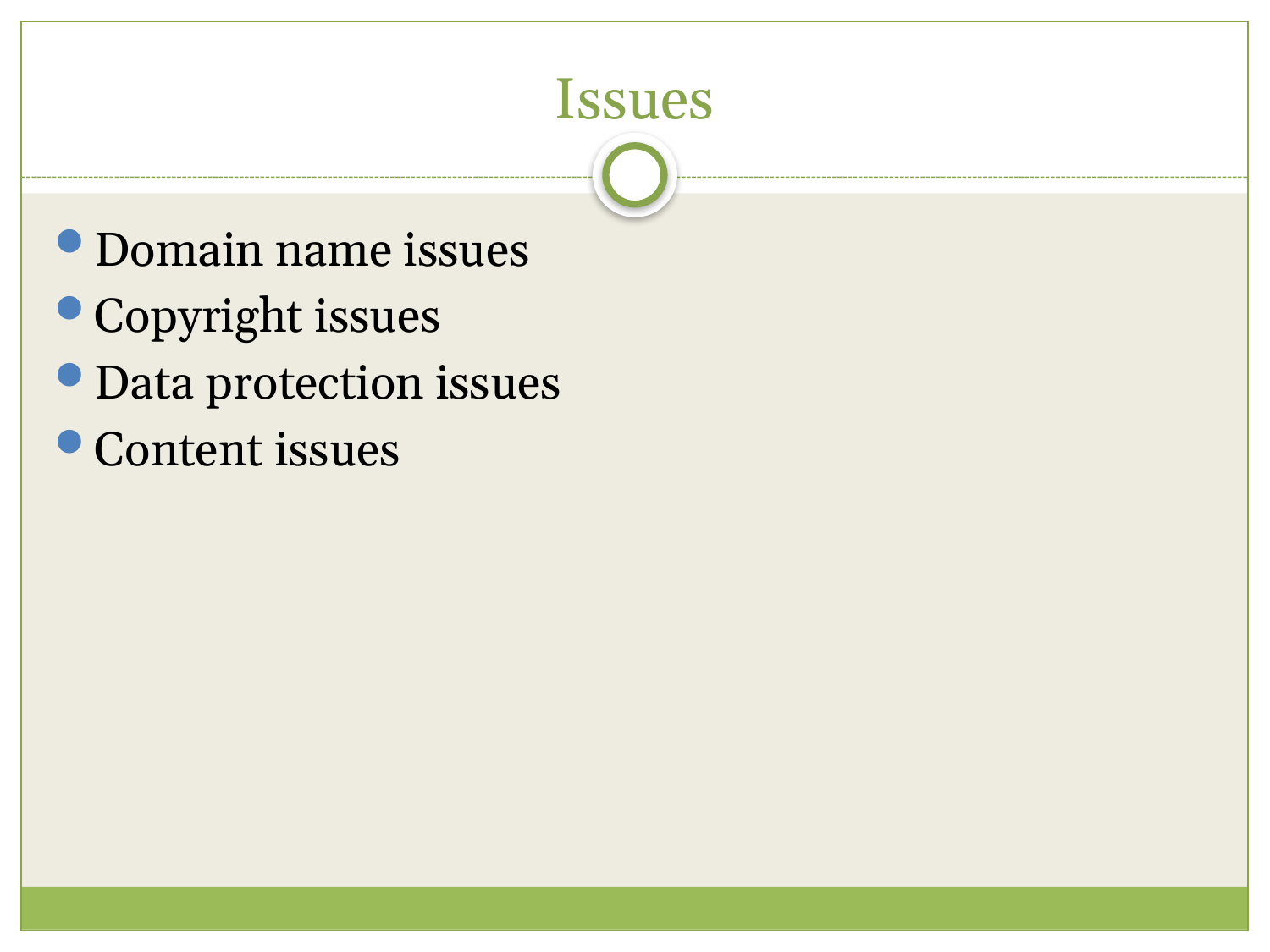

# Issues
Domain name issues
Copyright issues
Data protection issues
Content issues